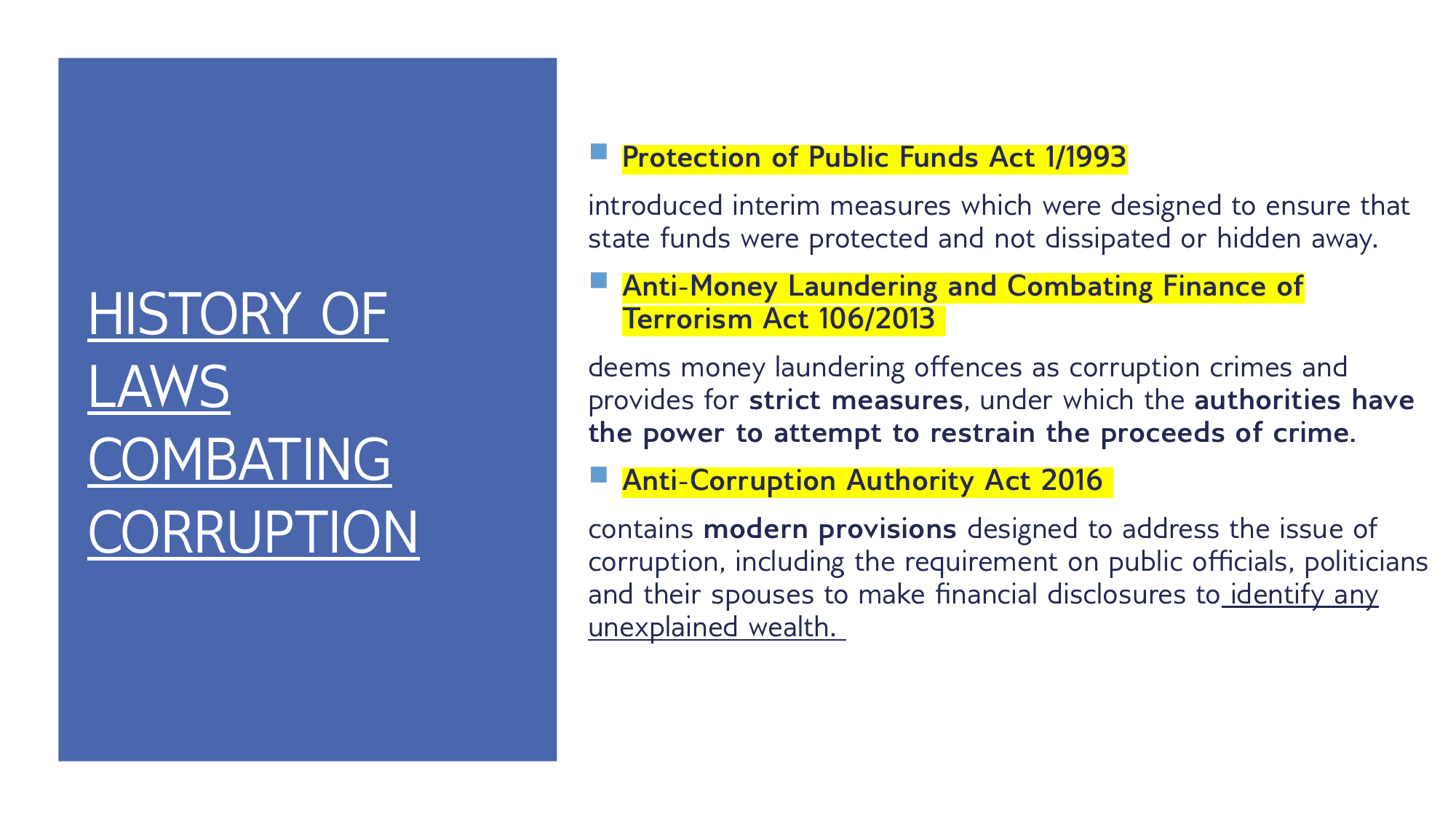

Protection of Public Funds Act 1/1993
introduced interim measures which were designed to ensure that state funds were protected and not dissipated or hidden away.
Anti-Money Laundering and Combating Finance of Terrorism Act 106/2013
deems money laundering offences as corruption crimes and provides for strict measures, under which the authorities have the power to attempt to restrain the proceeds of crime.
Anti-Corruption Authority Act 2016
contains modern provisions designed to address the issue of corruption, including the requirement on public officials, politicians and their spouses to make financial disclosures to identify any unexplained wealth.

# History of laws combating corruption